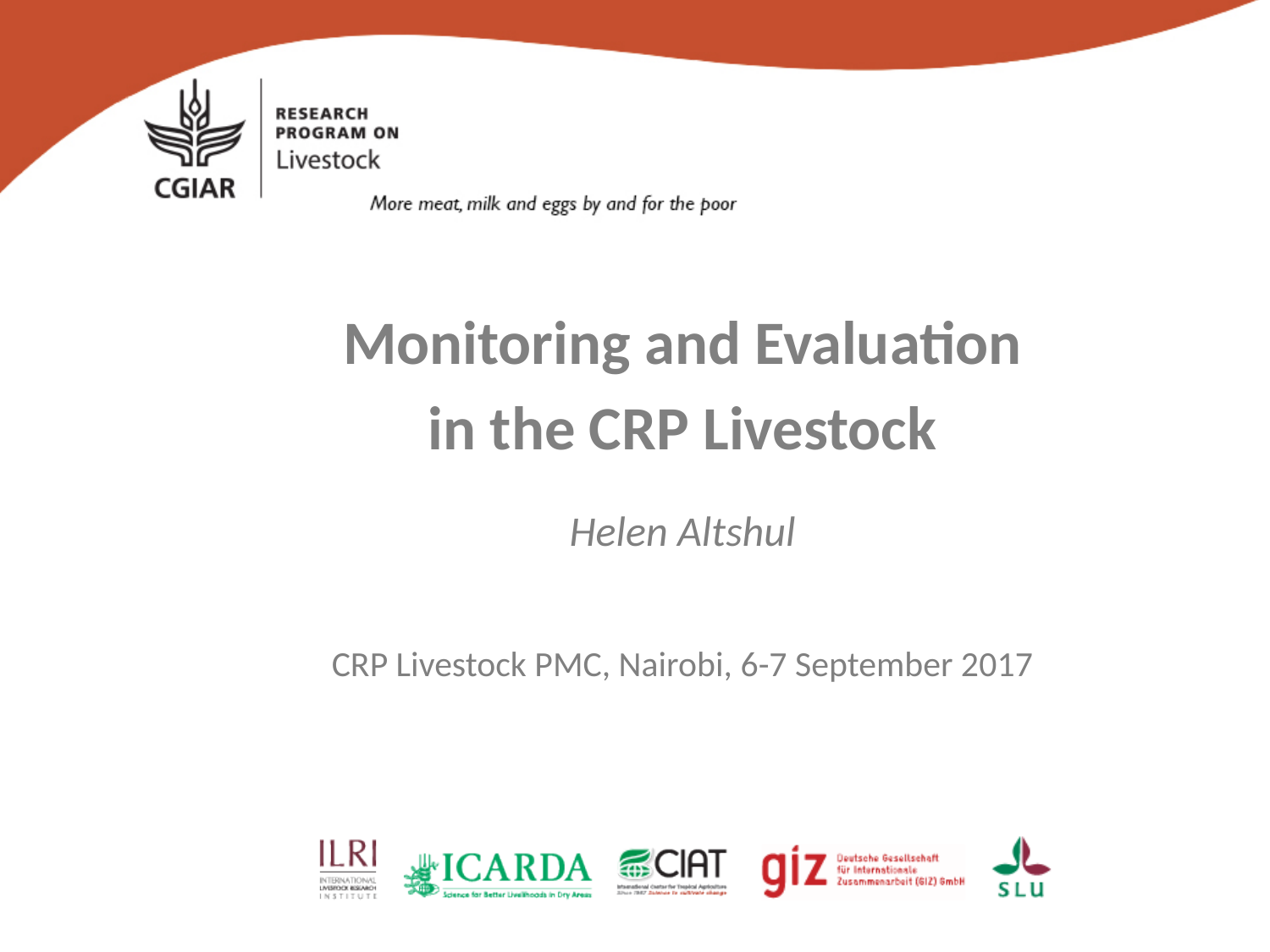

Monitoring and Evaluation
in the CRP Livestock

Helen Altshul
CRP Livestock PMC, Nairobi, 6-7 September 2017